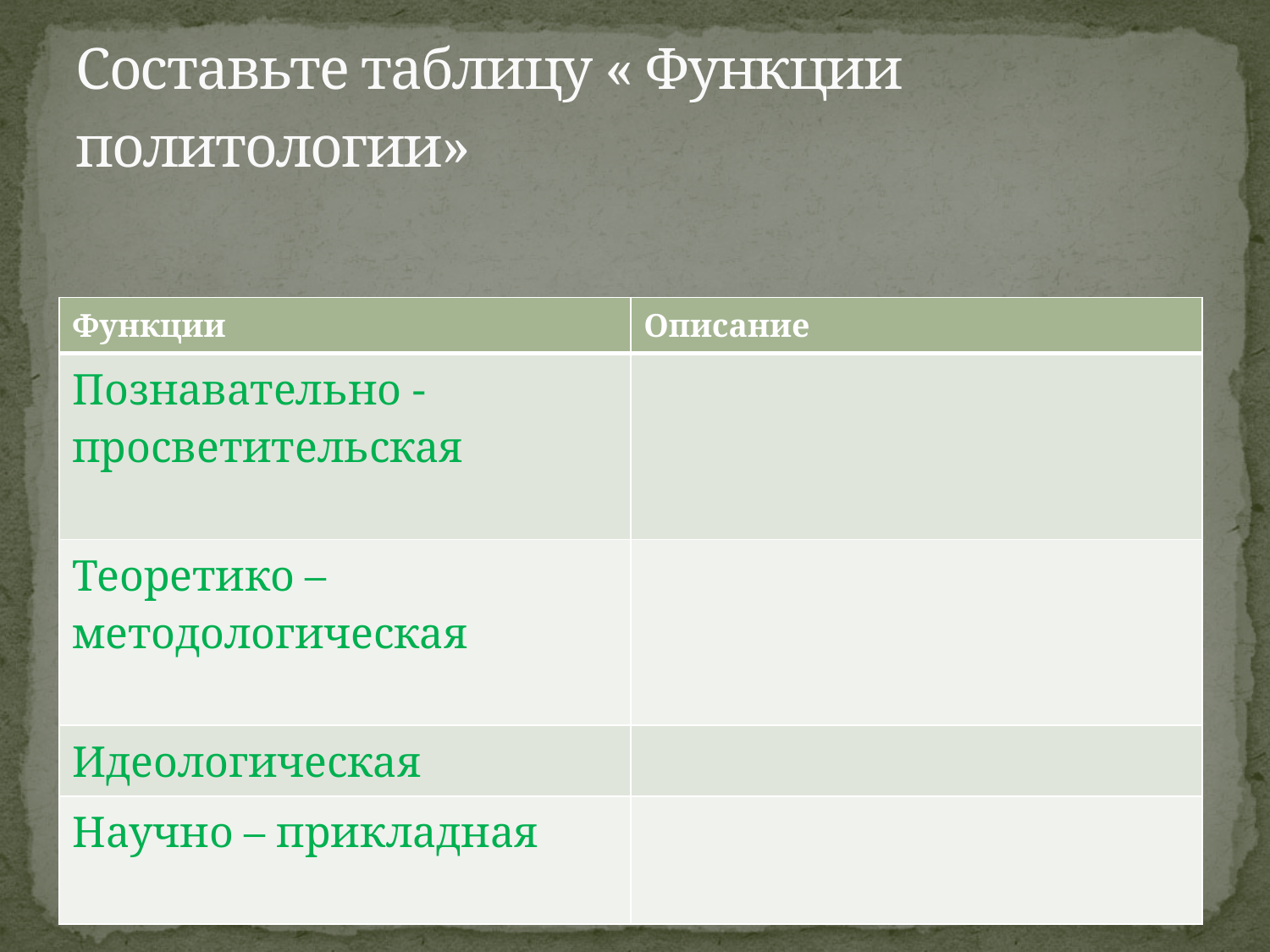

# Составьте таблицу « Функции политологии»
| Функции | Описание |
| --- | --- |
| Познавательно - просветительская |  |
| Теоретико – методологическая |  |
| Идеологическая |  |
| Научно – прикладная |  |